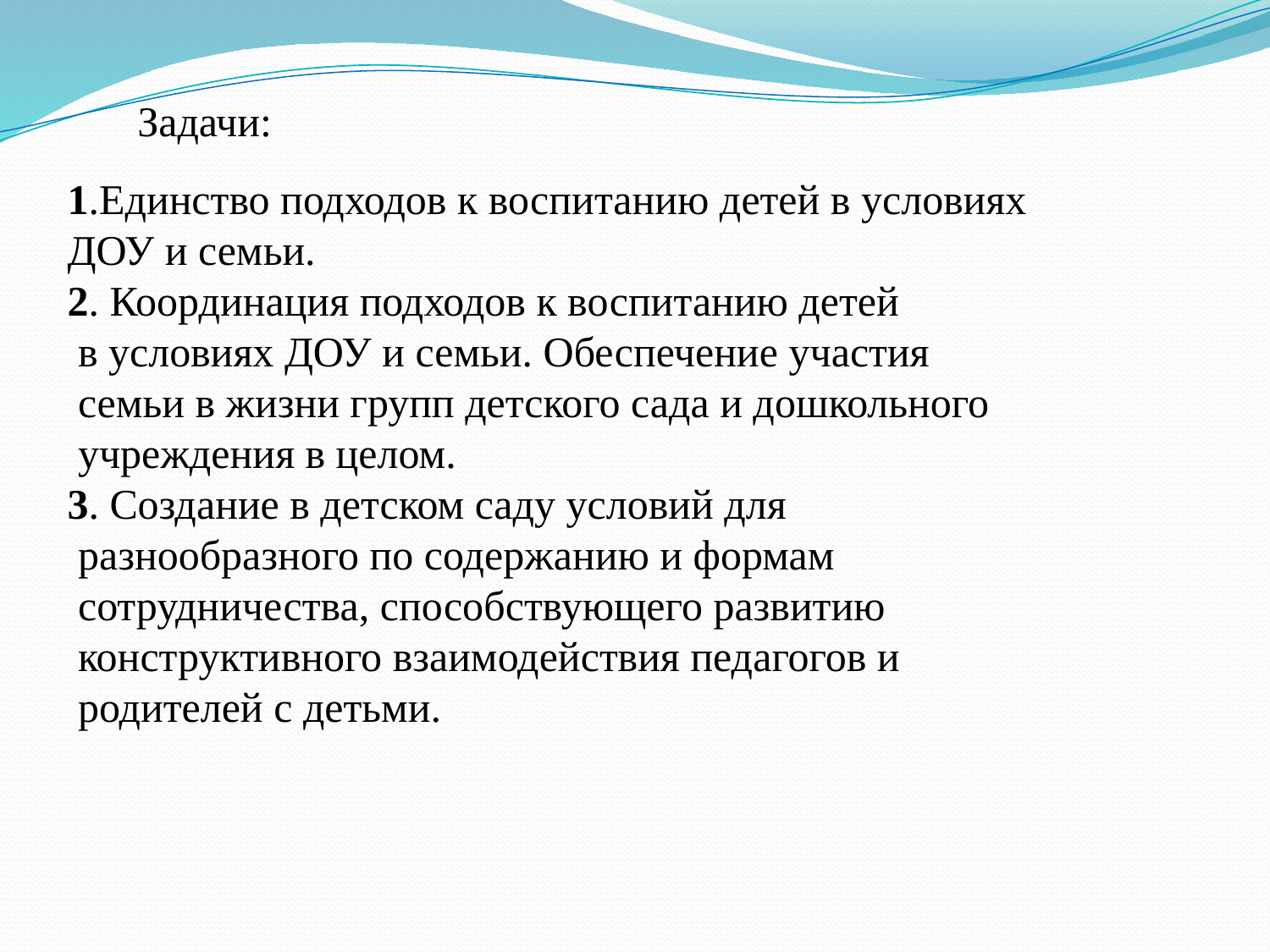

Задачи:
1.Единство подходов к воспитанию детей в условиях
ДОУ и семьи.
2. Координация подходов к воспитанию детей
 в условиях ДОУ и семьи. Обеспечение участия
 семьи в жизни групп детского сада и дошкольного
 учреждения в целом.
3. Создание в детском саду условий для
 разнообразного по содержанию и формам
 сотрудничества, способствующего развитию
 конструктивного взаимодействия педагогов и
 родителей с детьми.